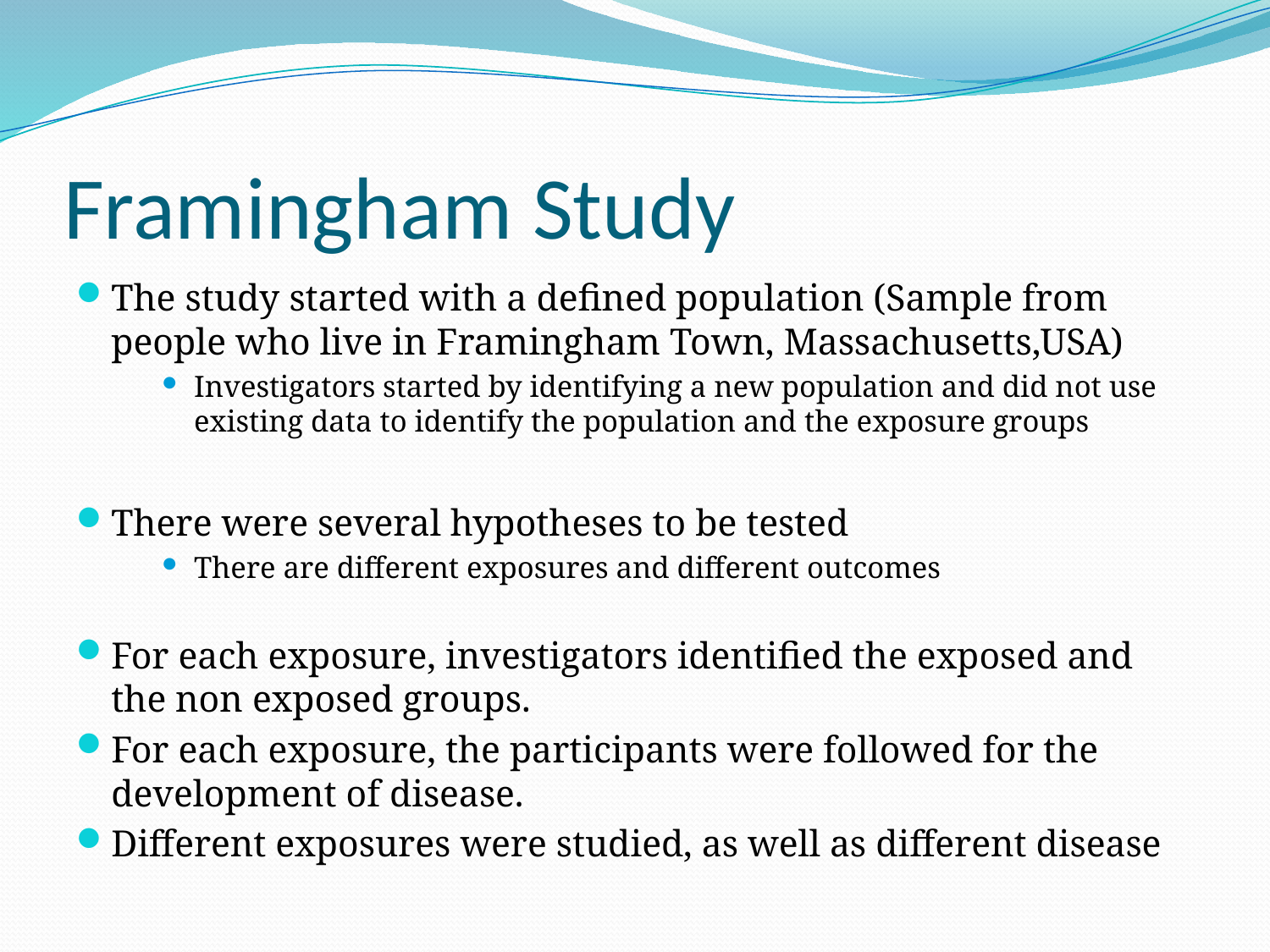

# Framingham Study
The study started with a defined population (Sample from people who live in Framingham Town, Massachusetts,USA)
Investigators started by identifying a new population and did not use existing data to identify the population and the exposure groups

There were several hypotheses to be tested
There are different exposures and different outcomes

For each exposure, investigators identified the exposed and the non exposed groups.
For each exposure, the participants were followed for the development of disease.
Different exposures were studied, as well as different disease